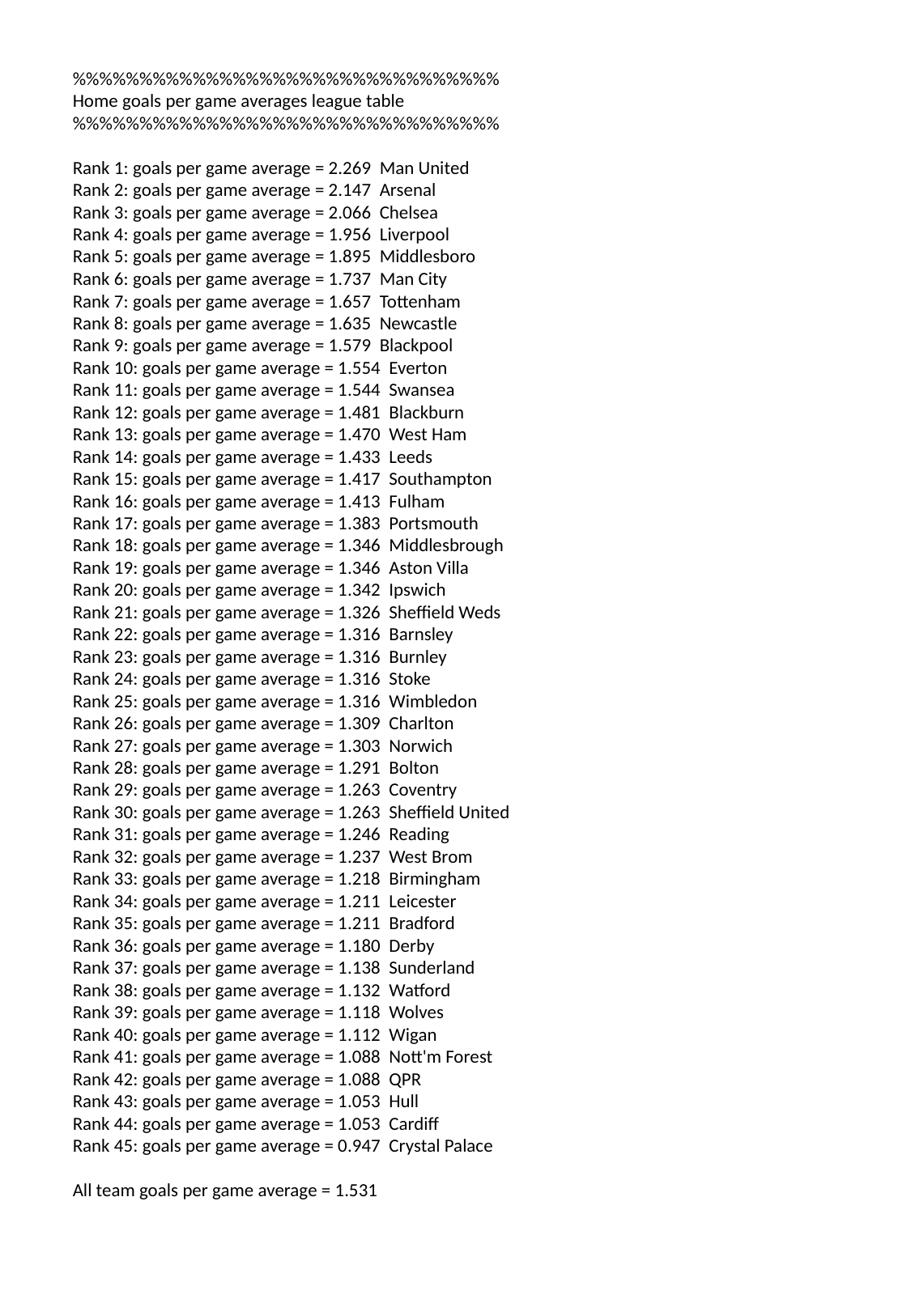

%%%%%%%%%%%%%%%%%%%%%%%%%%%%%%%%
Home goals per game averages league table
%%%%%%%%%%%%%%%%%%%%%%%%%%%%%%%%

Rank 1: goals per game average = 2.269  Man United
Rank 2: goals per game average = 2.147  Arsenal
Rank 3: goals per game average = 2.066  Chelsea
Rank 4: goals per game average = 1.956  Liverpool
Rank 5: goals per game average = 1.895  Middlesboro
Rank 6: goals per game average = 1.737  Man City
Rank 7: goals per game average = 1.657  Tottenham
Rank 8: goals per game average = 1.635  Newcastle
Rank 9: goals per game average = 1.579  Blackpool
Rank 10: goals per game average = 1.554  Everton
Rank 11: goals per game average = 1.544  Swansea
Rank 12: goals per game average = 1.481  Blackburn
Rank 13: goals per game average = 1.470  West Ham
Rank 14: goals per game average = 1.433  Leeds
Rank 15: goals per game average = 1.417  Southampton
Rank 16: goals per game average = 1.413  Fulham
Rank 17: goals per game average = 1.383  Portsmouth
Rank 18: goals per game average = 1.346  Middlesbrough
Rank 19: goals per game average = 1.346  Aston Villa
Rank 20: goals per game average = 1.342  Ipswich
Rank 21: goals per game average = 1.326  Sheffield Weds
Rank 22: goals per game average = 1.316  Barnsley
Rank 23: goals per game average = 1.316  Burnley
Rank 24: goals per game average = 1.316  Stoke
Rank 25: goals per game average = 1.316  Wimbledon
Rank 26: goals per game average = 1.309  Charlton
Rank 27: goals per game average = 1.303  Norwich
Rank 28: goals per game average = 1.291  Bolton
Rank 29: goals per game average = 1.263  Coventry
Rank 30: goals per game average = 1.263  Sheffield United
Rank 31: goals per game average = 1.246  Reading
Rank 32: goals per game average = 1.237  West Brom
Rank 33: goals per game average = 1.218  Birmingham
Rank 34: goals per game average = 1.211  Leicester
Rank 35: goals per game average = 1.211  Bradford
Rank 36: goals per game average = 1.180  Derby
Rank 37: goals per game average = 1.138  Sunderland
Rank 38: goals per game average = 1.132  Watford
Rank 39: goals per game average = 1.118  Wolves
Rank 40: goals per game average = 1.112  Wigan
Rank 41: goals per game average = 1.088  Nott'm Forest
Rank 42: goals per game average = 1.088  QPR
Rank 43: goals per game average = 1.053  Hull
Rank 44: goals per game average = 1.053  Cardiff
Rank 45: goals per game average = 0.947  Crystal Palace

All team goals per game average = 1.531